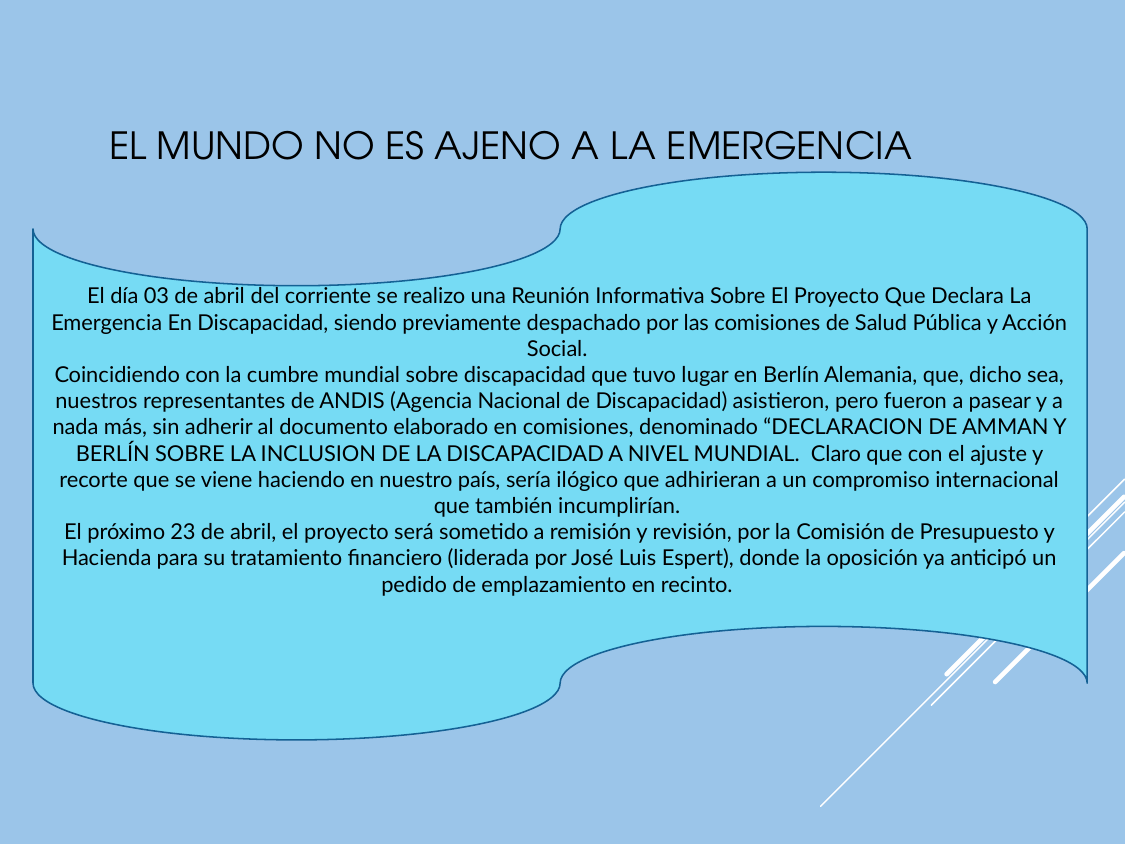

# El mundo no es ajeno a la emergencia
El día 03 de abril del corriente se realizo una Reunión Informativa Sobre El Proyecto Que Declara La Emergencia En Discapacidad, siendo previamente despachado por las comisiones de Salud Pública y Acción Social.
Coincidiendo con la cumbre mundial sobre discapacidad que tuvo lugar en Berlín Alemania, que, dicho sea, nuestros representantes de ANDIS (Agencia Nacional de Discapacidad) asistieron, pero fueron a pasear y a nada más, sin adherir al documento elaborado en comisiones, denominado “DECLARACION DE AMMAN Y BERLÍN SOBRE LA INCLUSION DE LA DISCAPACIDAD A NIVEL MUNDIAL.  Claro que con el ajuste y recorte que se viene haciendo en nuestro país, sería ilógico que adhirieran a un compromiso internacional que también incumplirían.
El próximo 23 de abril, el proyecto será sometido a remisión y revisión, por la Comisión de Presupuesto y Hacienda para su tratamiento financiero (liderada por José Luis Espert), donde la oposición ya anticipó un pedido de emplazamiento en recinto.